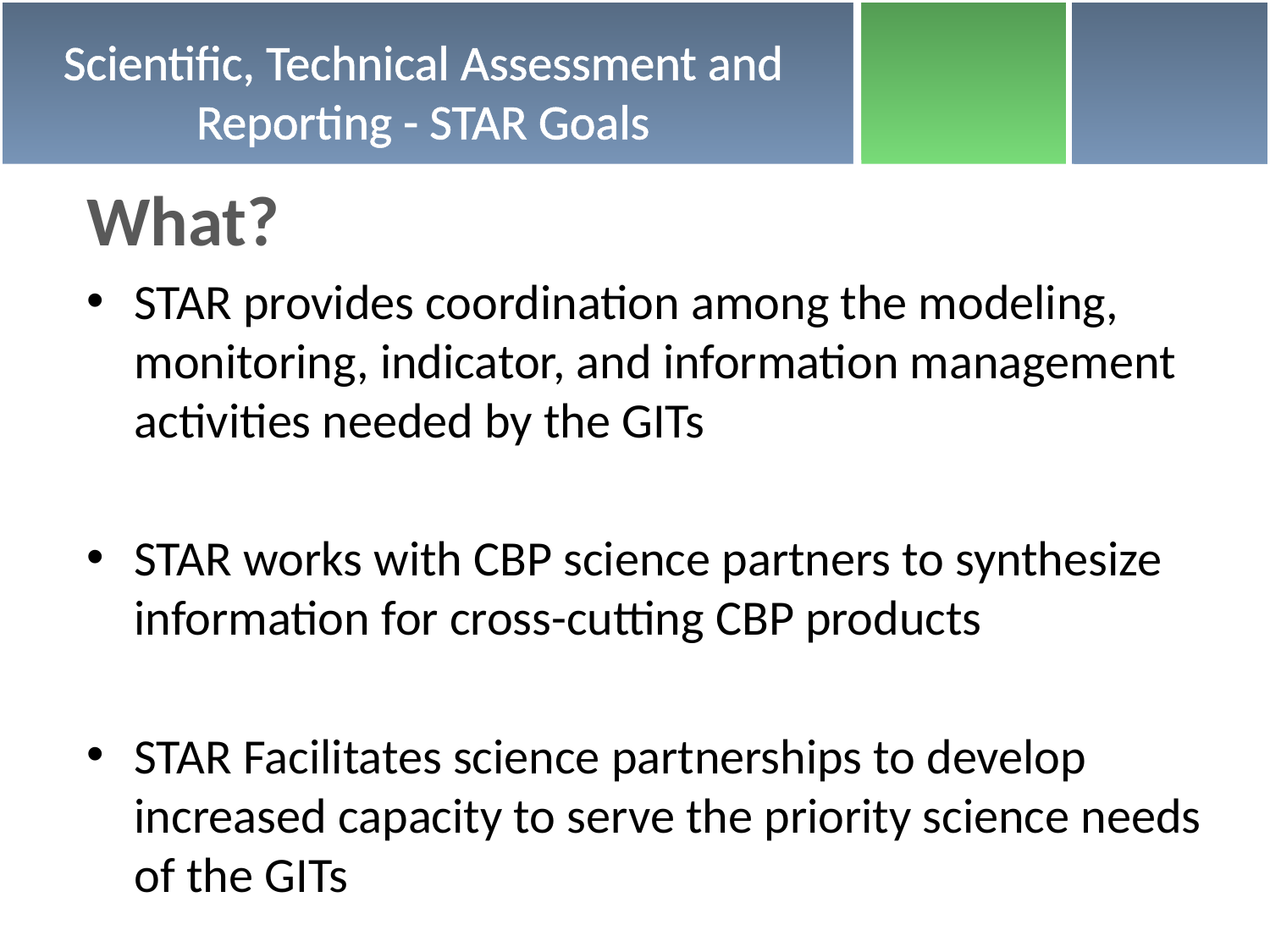

# Scientific, Technical Assessment and Reporting - STAR Goals
What?
STAR provides coordination among the modeling, monitoring, indicator, and information management activities needed by the GITs

STAR works with CBP science partners to synthesize information for cross-cutting CBP products

STAR Facilitates science partnerships to develop increased capacity to serve the priority science needs of the GITs